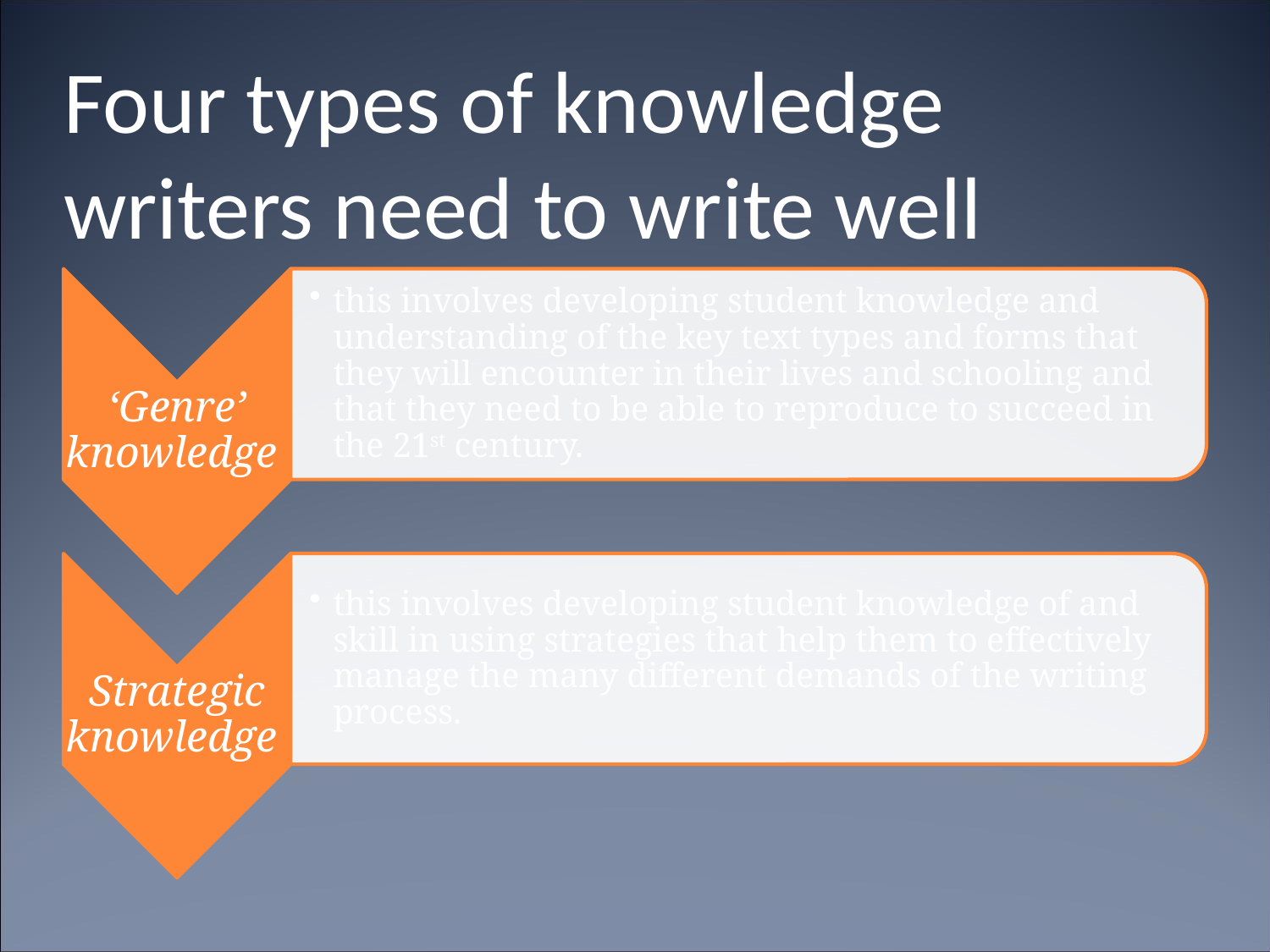

# Four types of knowledge writers need to write well
‘Genre’ knowledge
this involves developing student knowledge and understanding of the key text types and forms that they will encounter in their lives and schooling and that they need to be able to reproduce to succeed in the 21st century.
Strategic knowledge
this involves developing student knowledge of and skill in using strategies that help them to effectively manage the many different demands of the writing process.